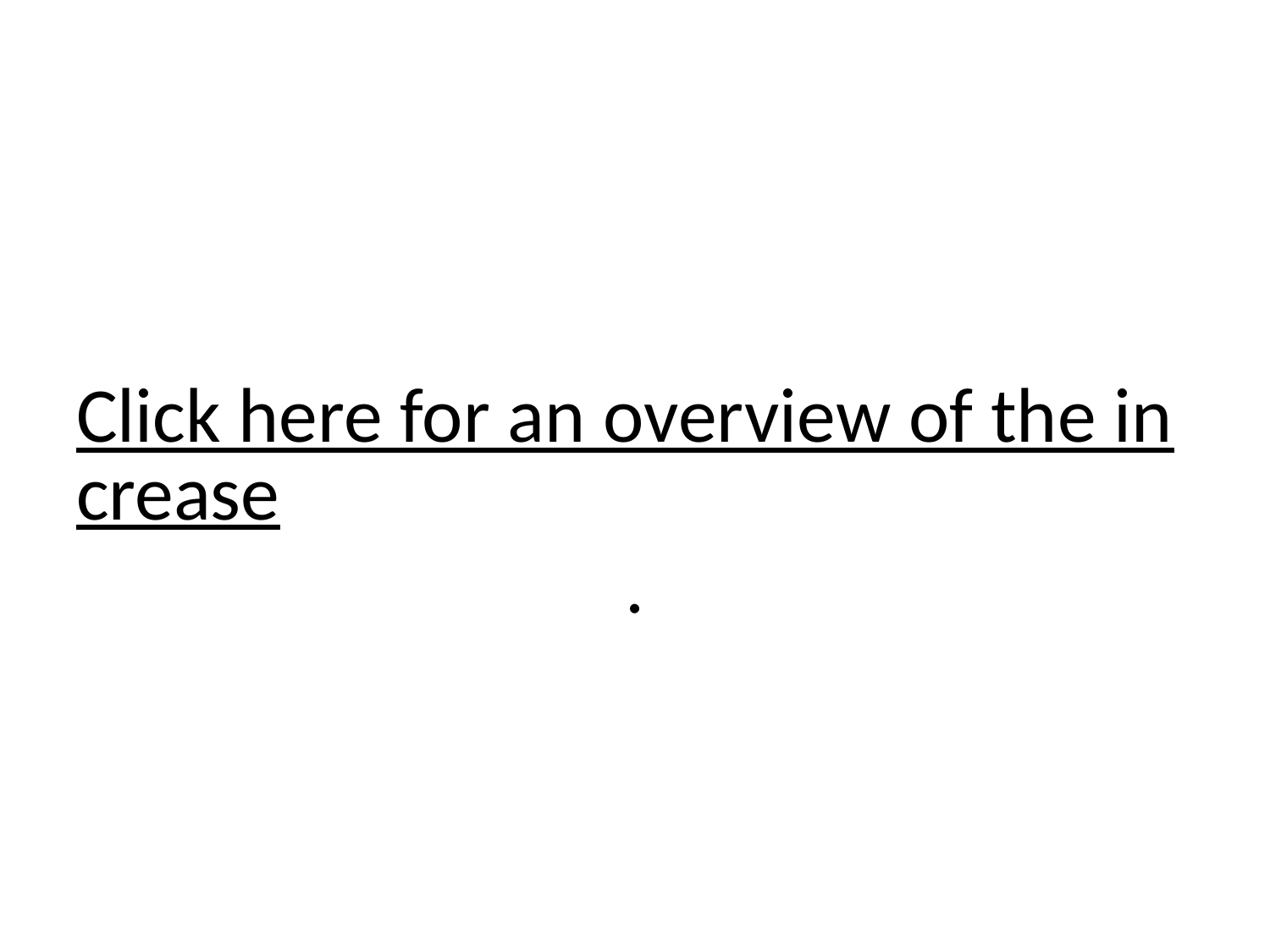

# Click here for an overview of the increase.